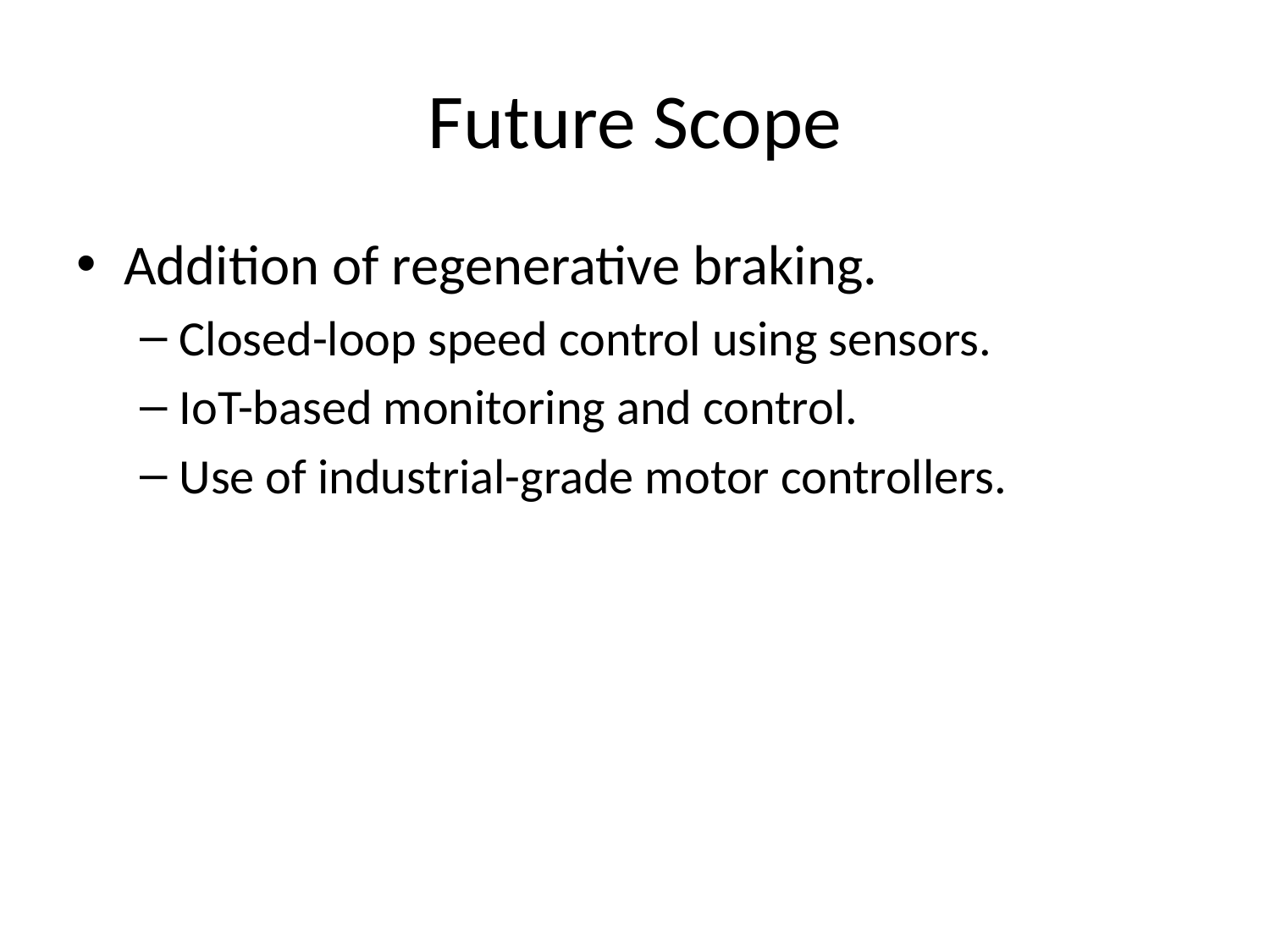

# Future Scope
Addition of regenerative braking.
Closed-loop speed control using sensors.
IoT-based monitoring and control.
Use of industrial-grade motor controllers.